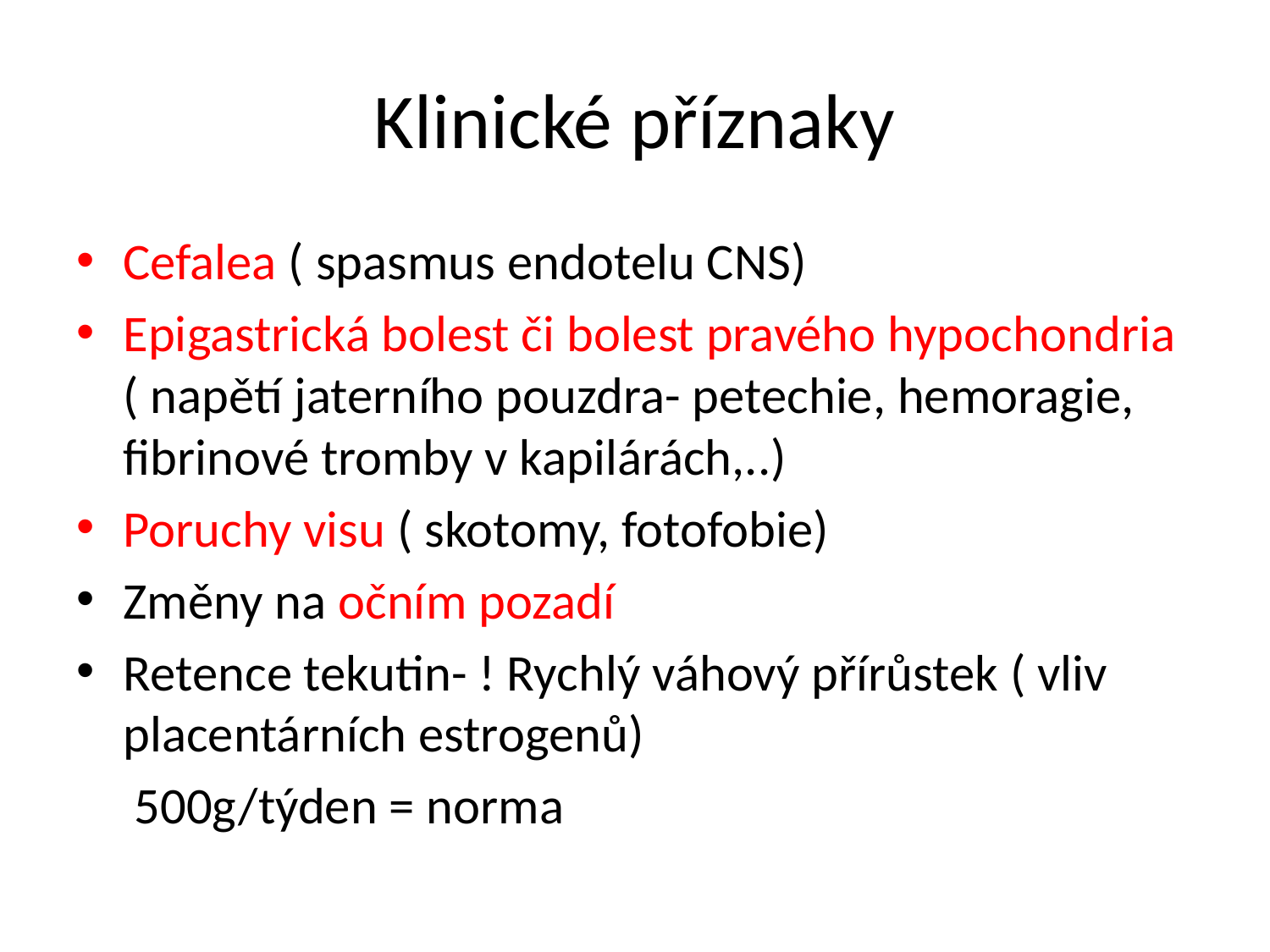

# Klinické příznaky
Cefalea ( spasmus endotelu CNS)
Epigastrická bolest či bolest pravého hypochondria ( napětí jaterního pouzdra- petechie, hemoragie, fibrinové tromby v kapilárách,..)
Poruchy visu ( skotomy, fotofobie)
Změny na očním pozadí
Retence tekutin- ! Rychlý váhový přírůstek ( vliv placentárních estrogenů)
     500g/týden = norma